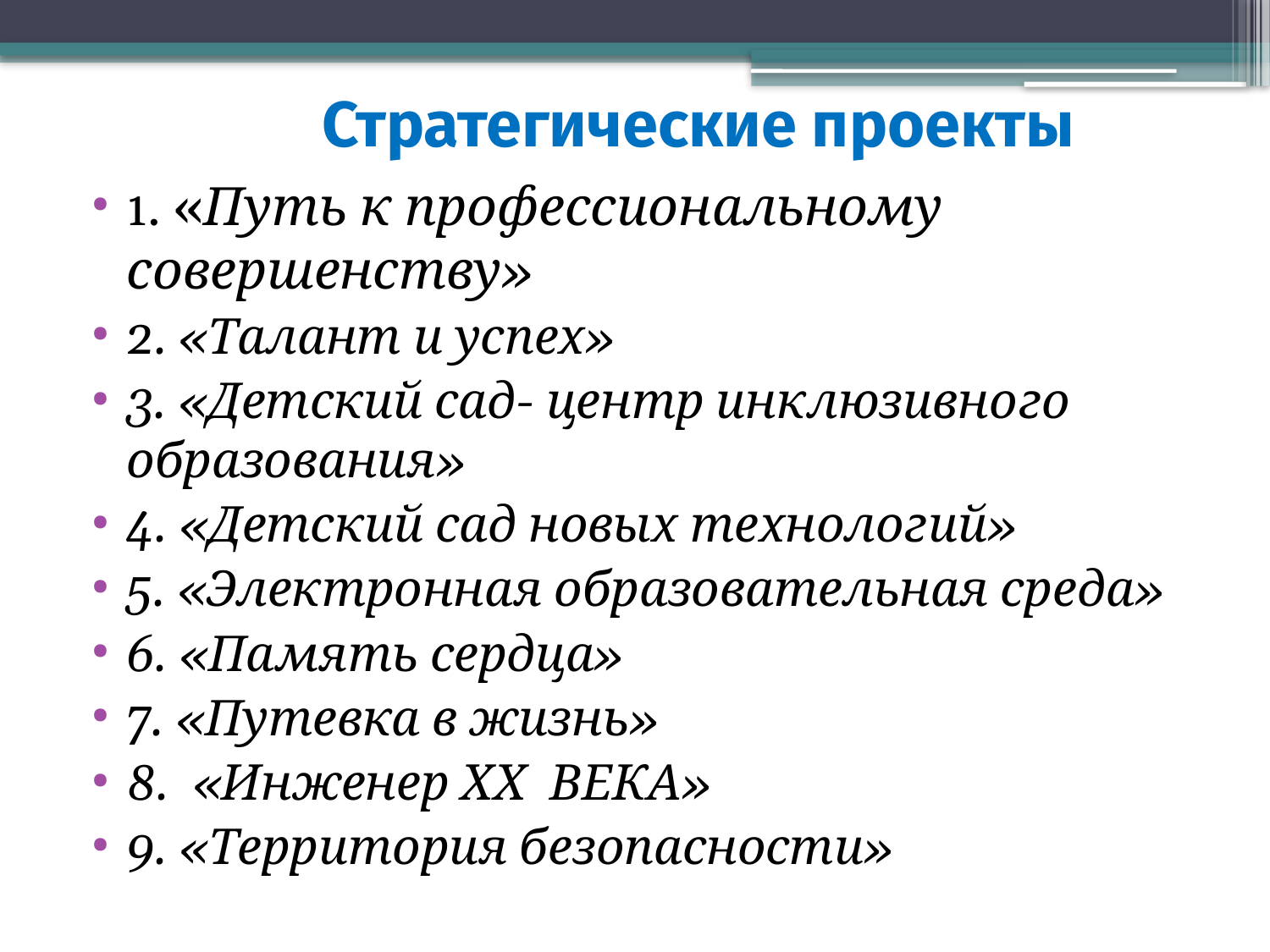

# Стратегические проекты
1. «Путь к профессиональному  совершенству»
2. «Талант и успех»
3. «Детский сад- центр инклюзивного образования»
4. «Детский сад новых технологий»
5. «Электронная образовательная среда»
6. «Память сердца»
7. «Путевка в жизнь»
8.  «Инженер ХХ  ВЕКА»
9. «Территория безопасности»